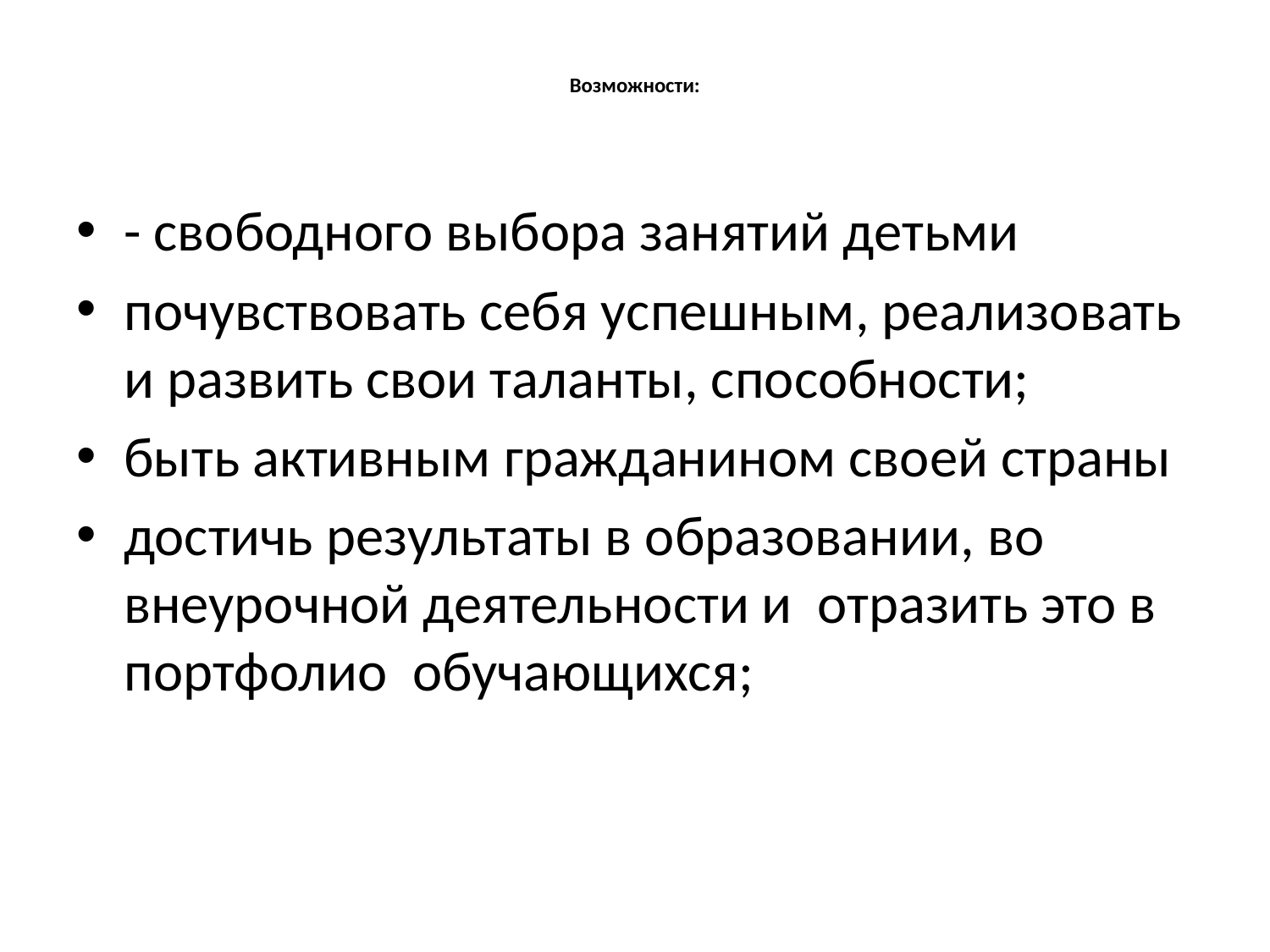

# Возможности:
- свободного выбора занятий детьми
почувствовать себя успешным, реализовать и развить свои таланты, способности;
быть активным гражданином своей страны
достичь результаты в образовании, во внеурочной деятельности и  отразить это в портфолио  обучающихся;